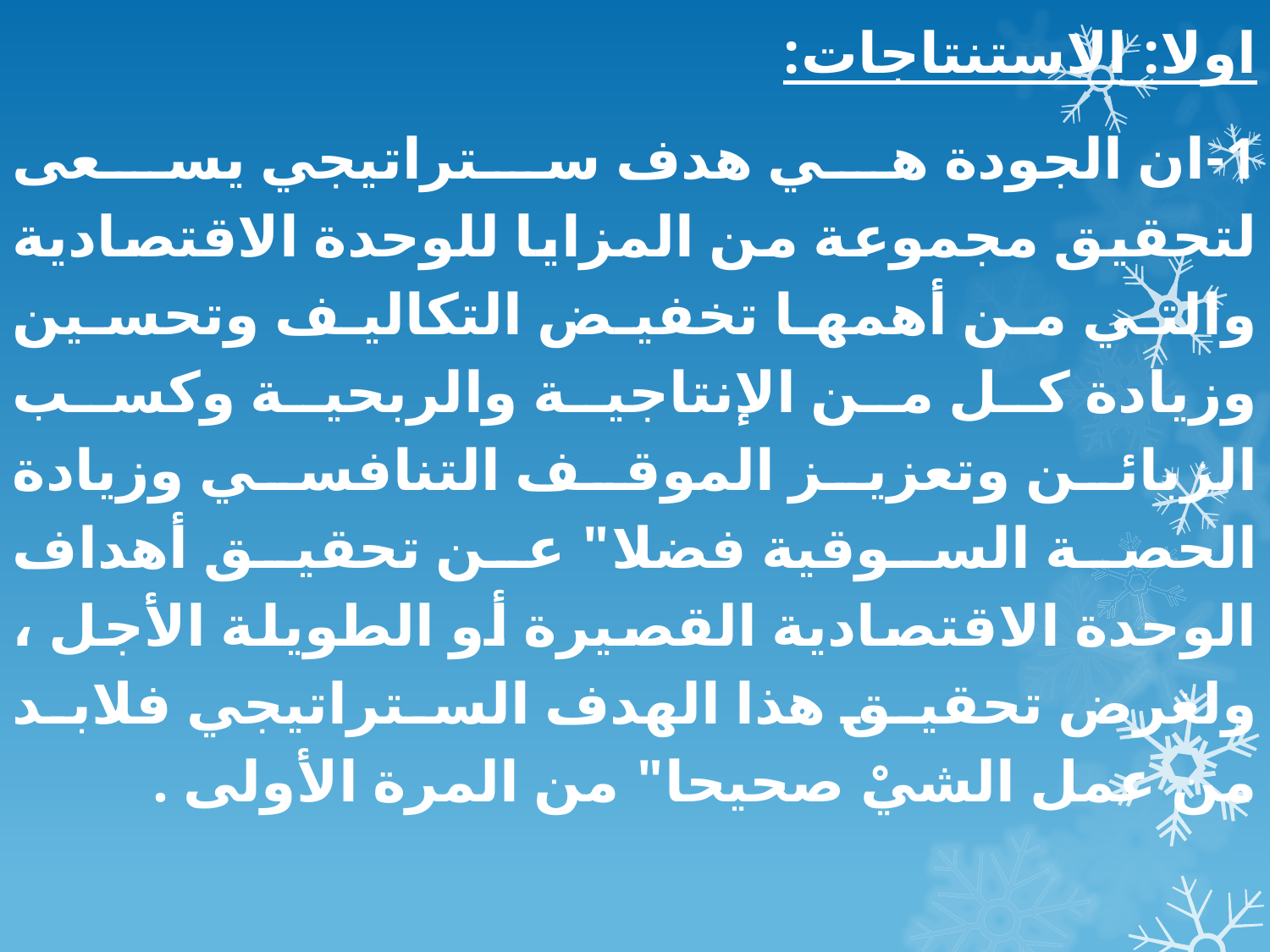

اولا: الاستنتاجات:
1-ان الجودة هي هدف ستراتيجي يسعى لتحقيق مجموعة من المزايا للوحدة الاقتصادية والتي من أهمها تخفيض التكاليف وتحسين وزيادة كل من الإنتاجية والربحية وكسب الزبائن وتعزيز الموقف التنافسي وزيادة الحصة السوقية فضلا" عن تحقيق أهداف الوحدة الاقتصادية القصيرة أو الطويلة الأجل ، ولغرض تحقيق هذا الهدف الستراتيجي فلابد من عمل الشيْ صحيحا" من المرة الأولى .